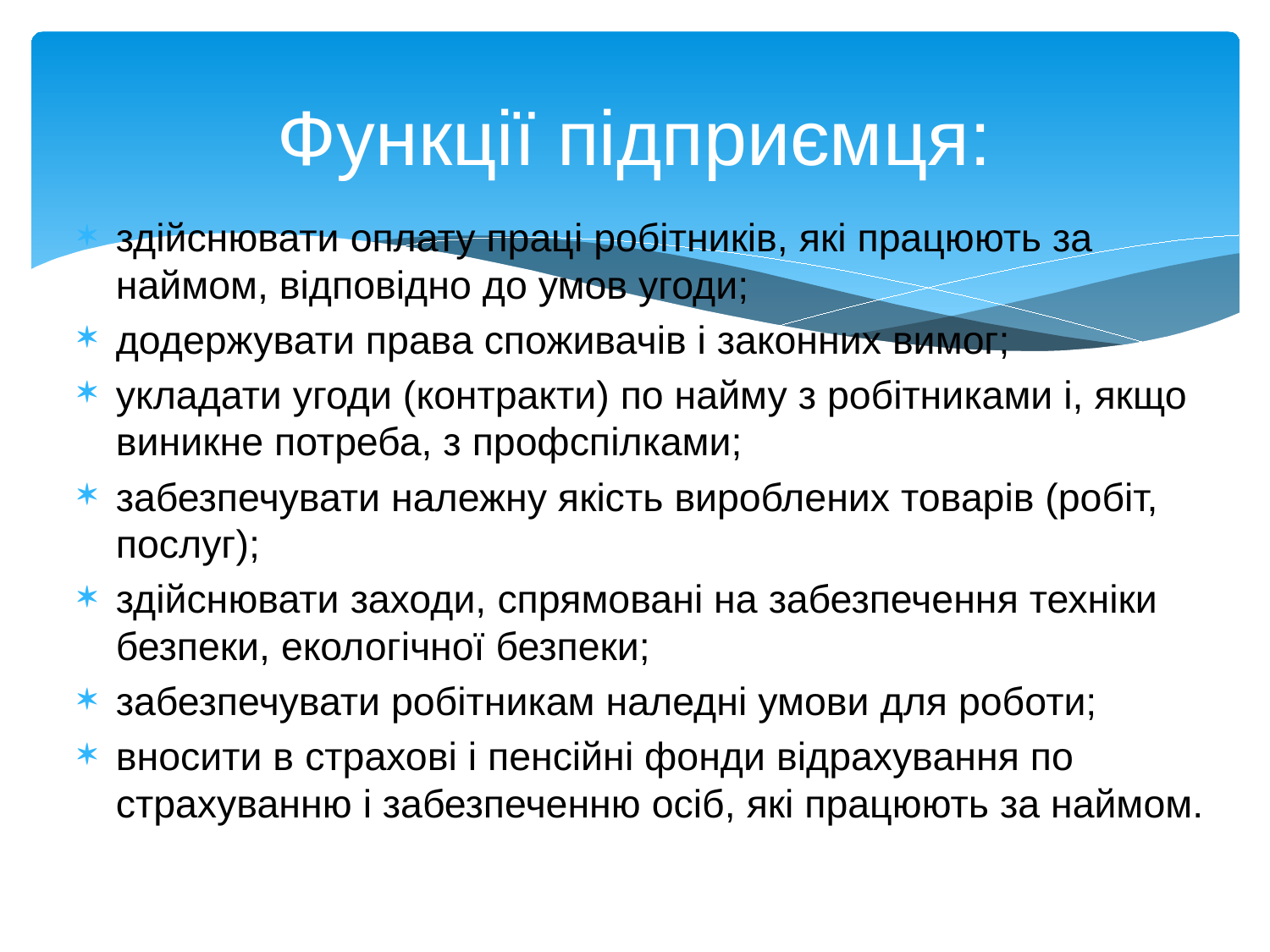

# Функції підприємця:
здійснювати оплату праці робітників, які працюють за наймом, відповідно до умов угоди;
додержувати права споживачів і законних вимог;
укладати угоди (контракти) по найму з робітниками і, якщо виникне потреба, з профспілками;
забезпечувати належну якість вироблених товарів (робіт, послуг);
здійснювати заходи, спрямовані на забезпечення техніки безпеки, екологічної безпеки;
забезпечувати робітникам наледні умови для роботи;
вносити в страхові і пенсійні фонди відрахування по страхуванню і забезпеченню осіб, які працюють за наймом.